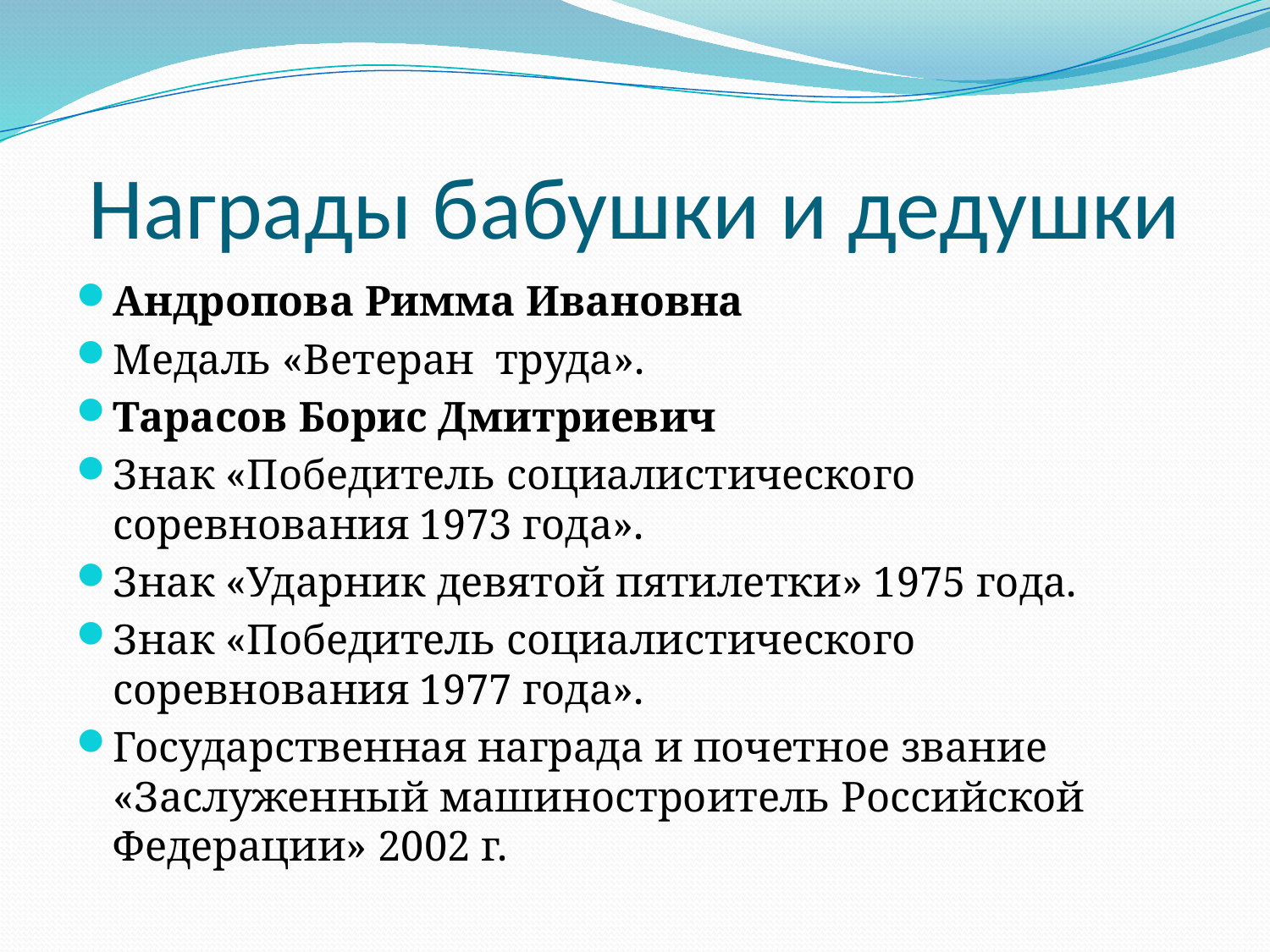

# Награды бабушки и дедушки
Андропова Римма Ивановна
Медаль «Ветеран  труда».
Тарасов Борис Дмитриевич
Знак «Победитель социалистического соревнования 1973 года».
Знак «Ударник девятой пятилетки» 1975 года.
Знак «Победитель социалистического соревнования 1977 года».
Государственная награда и почетное звание «Заслуженный машиностроитель Российской Федерации» 2002 г.